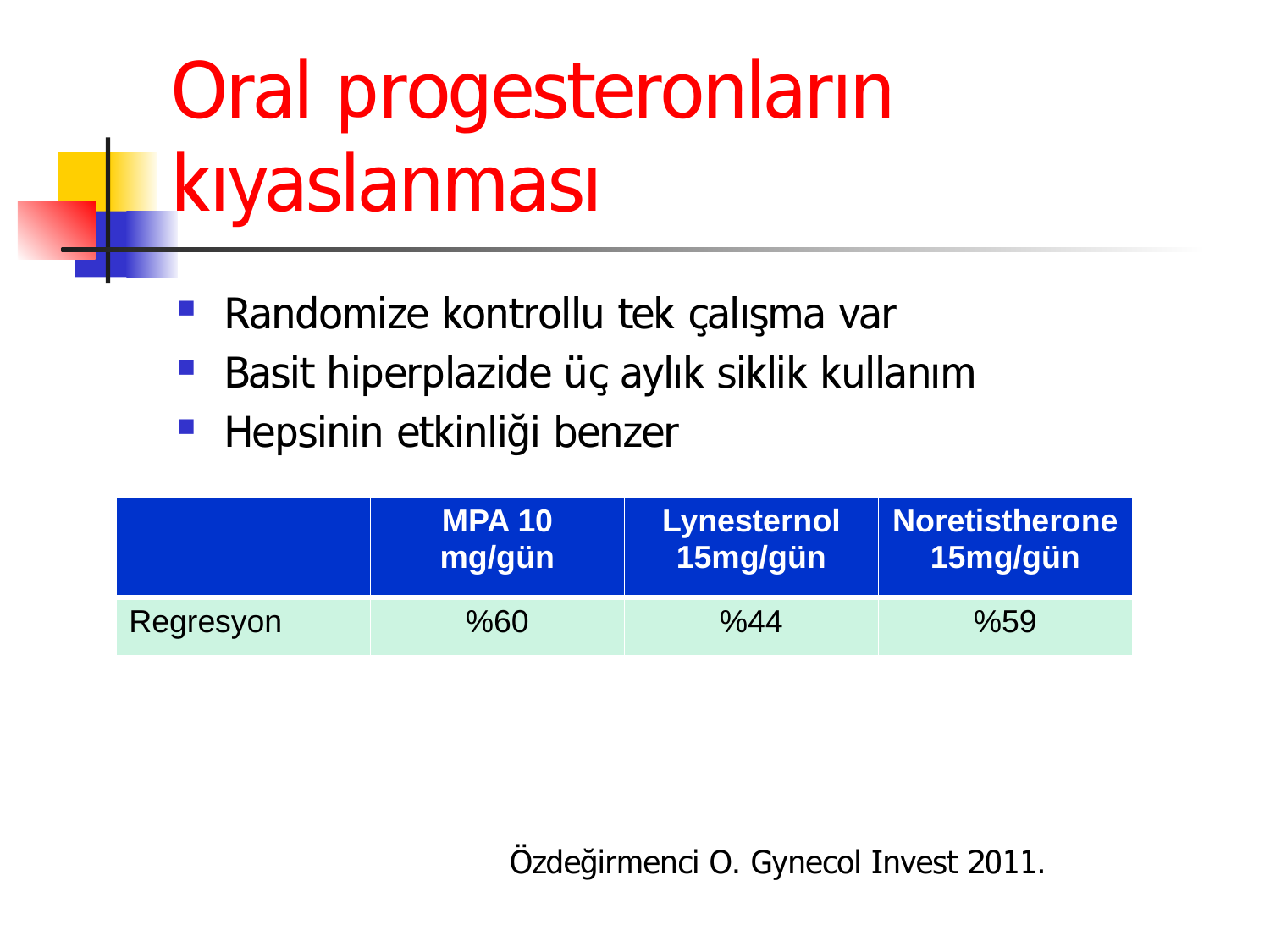

# Oral progesteronların kıyaslanması
Randomize kontrollu tek çalışma var
Basit hiperplazide üç aylık siklik kullanım
Hepsinin etkinliği benzer
|  | MPA 10 mg/gün | Lynesternol 15mg/gün | Noretistherone 15mg/gün |
| --- | --- | --- | --- |
| Regresyon | %60 | %44 | %59 |
Özdeğirmenci O. Gynecol Invest 2011.